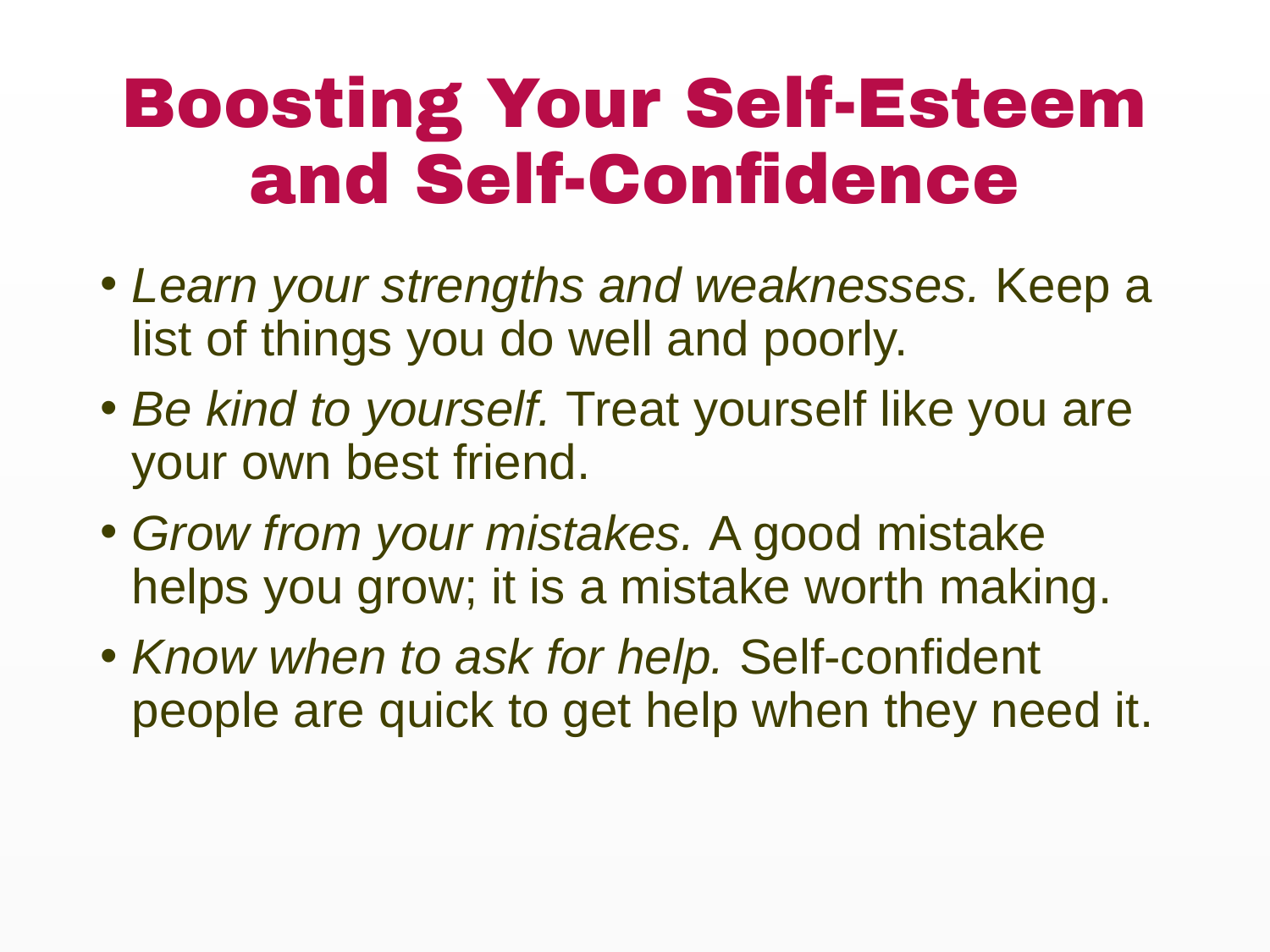

# Boosting Your Self-Esteem and Self-Confidence
Learn your strengths and weaknesses. Keep a list of things you do well and poorly.
Be kind to yourself. Treat yourself like you are your own best friend.
Grow from your mistakes. A good mistake helps you grow; it is a mistake worth making.
Know when to ask for help. Self-confident people are quick to get help when they need it.